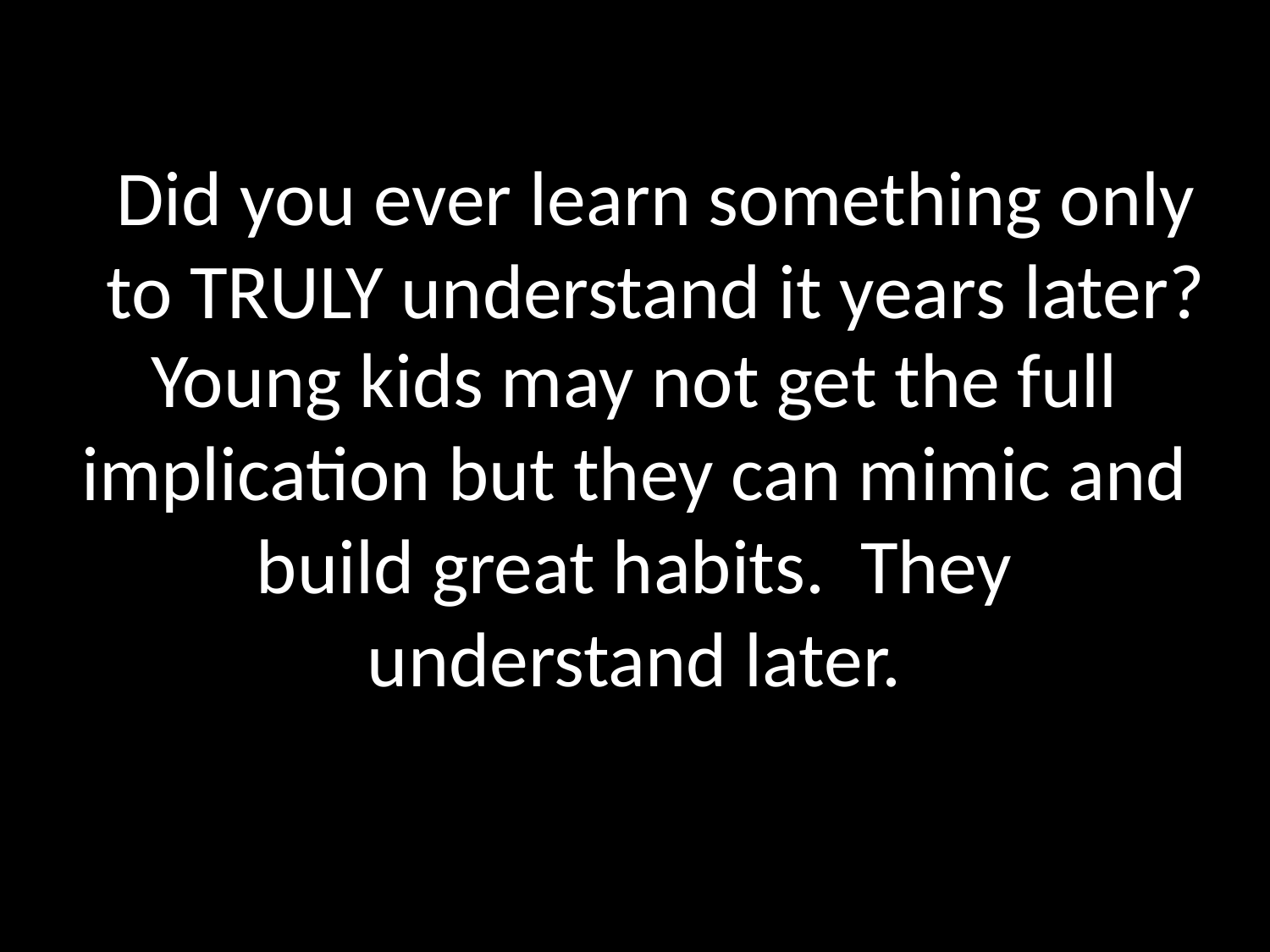

Did you ever learn something only to TRULY understand it years later?
# Young kids may not get the full implication but they can mimic and build great habits.  They understand later.